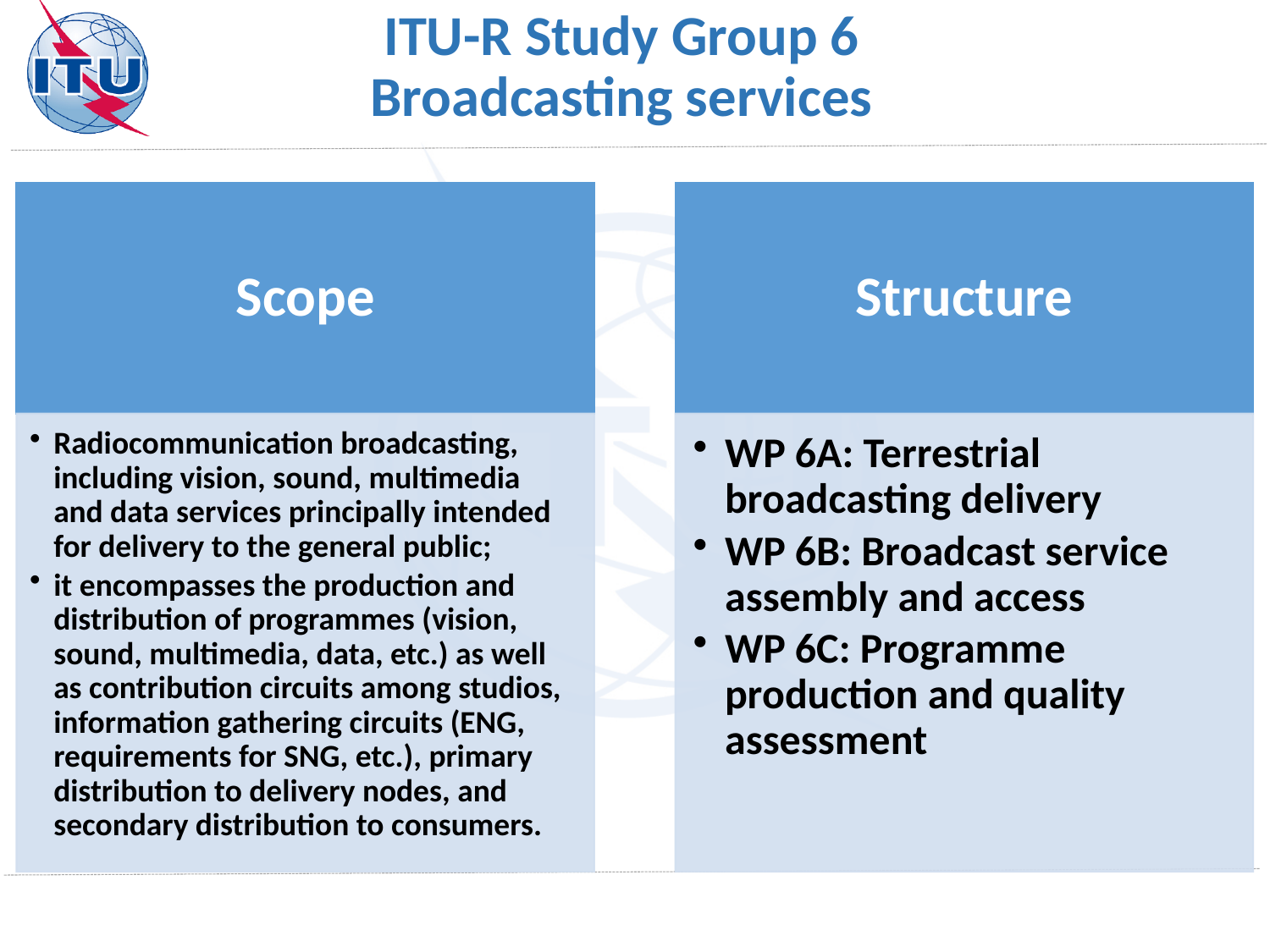

ITU-R Study Group 6
Broadcasting services
Scope
Radiocommunication broadcasting, including vision, sound, multimedia and data services principally intended for delivery to the general public;
it encompasses the production and distribution of programmes (vision, sound, multimedia, data, etc.) as well as contribution circuits among studios, information gathering circuits (ENG, requirements for SNG, etc.), primary distribution to delivery nodes, and secondary distribution to consumers.
Structure
WP 6A: Terrestrial broadcasting delivery
WP 6B: Broadcast service assembly and access
WP 6C: Programme production and quality assessment